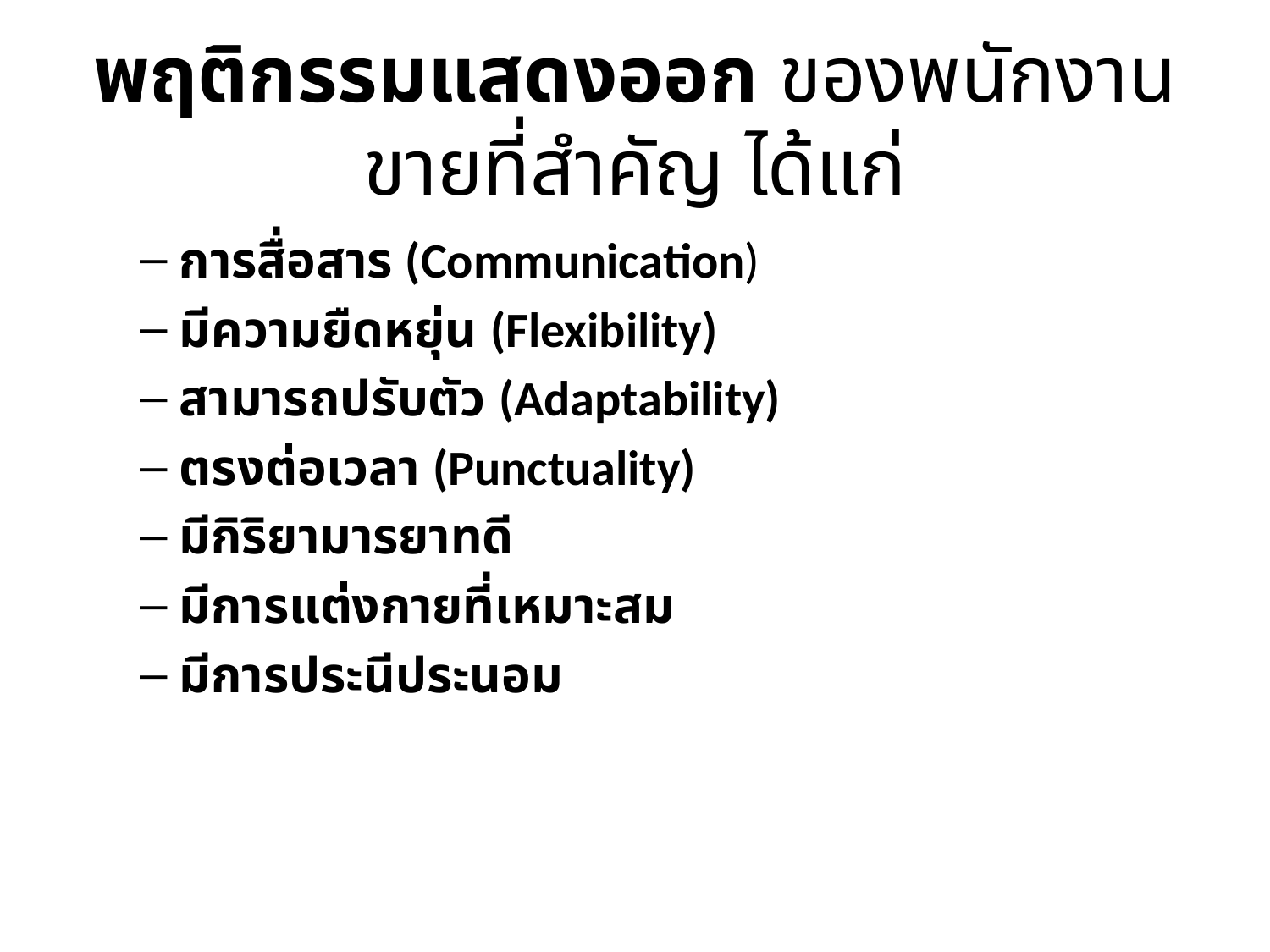

# พฤติกรรมแสดงออก ของพนักงานขายที่สำคัญ ได้แก่
การสื่อสาร (Communication)
มีความยืดหยุ่น (Flexibility)
สามารถปรับตัว (Adaptability)
ตรงต่อเวลา (Punctuality)
มีกิริยามารยาทดี
มีการแต่งกายที่เหมาะสม
มีการประนีประนอม